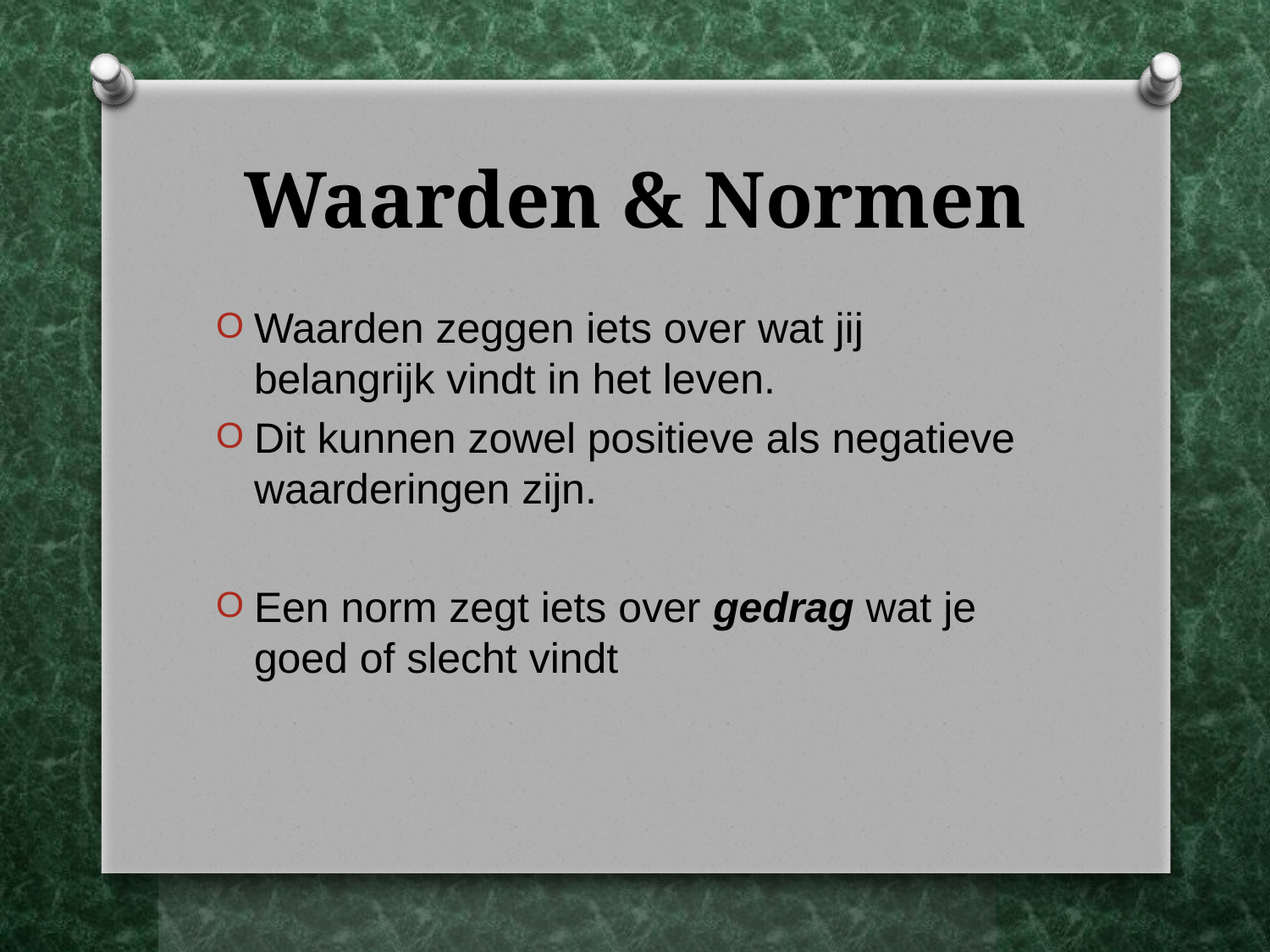

# Waarden & Normen
Waarden zeggen iets over wat jij belangrijk vindt in het leven.
Dit kunnen zowel positieve als negatieve waarderingen zijn.

Een norm zegt iets over gedrag wat je goed of slecht vindt